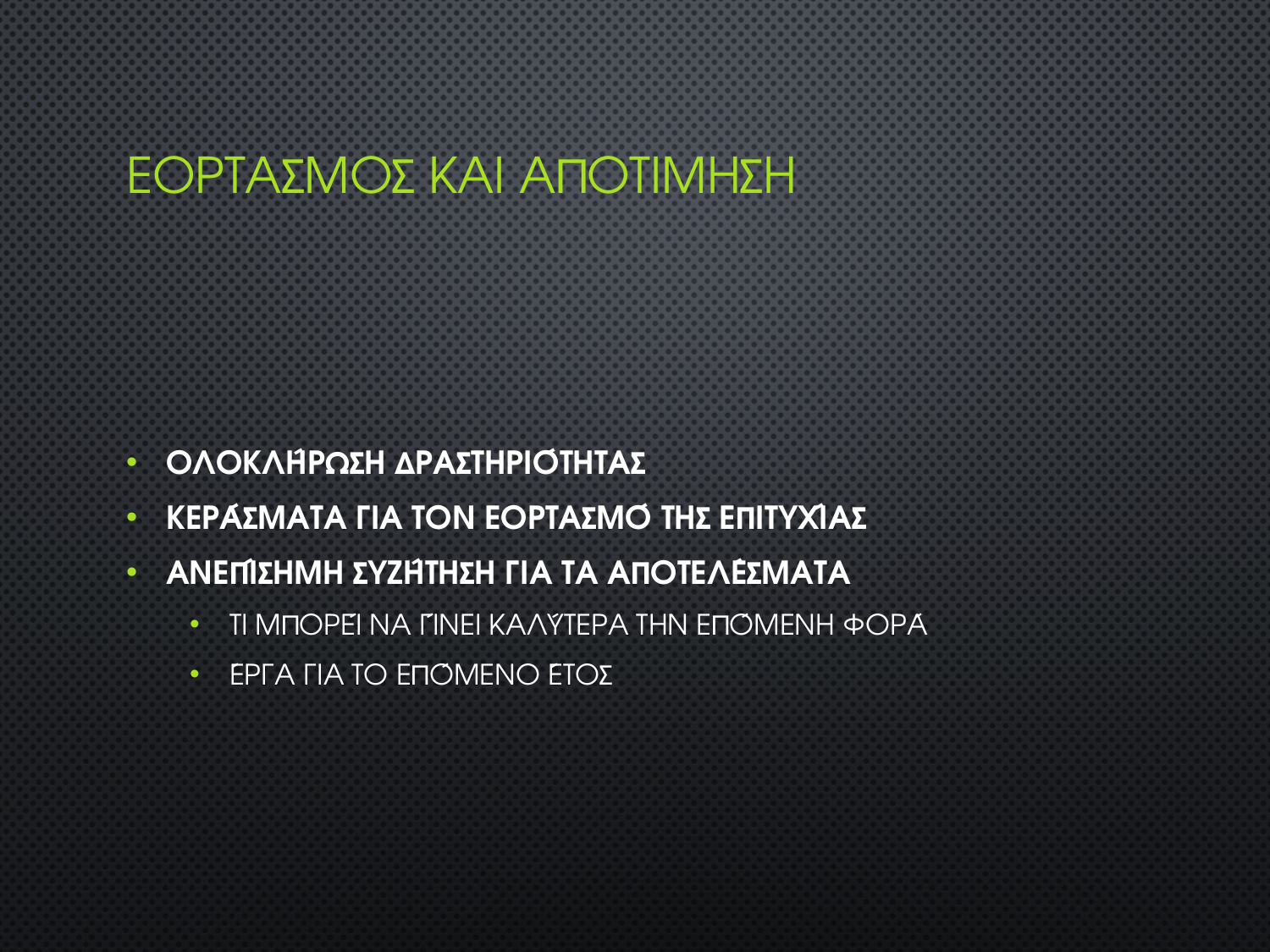

# ΕορτασμΟς και αποτΙμηση
Ολοκλήρωση δραστηριότητας
Κεράσματα για τον εορτασμό της επιτυχίας
Ανεπίσημη συζήτηση για τα αποτελέσματα
Τι μπορεί να γίνει καλύτερα την επόμενη φορά
Έργα για το επόμενο έτος